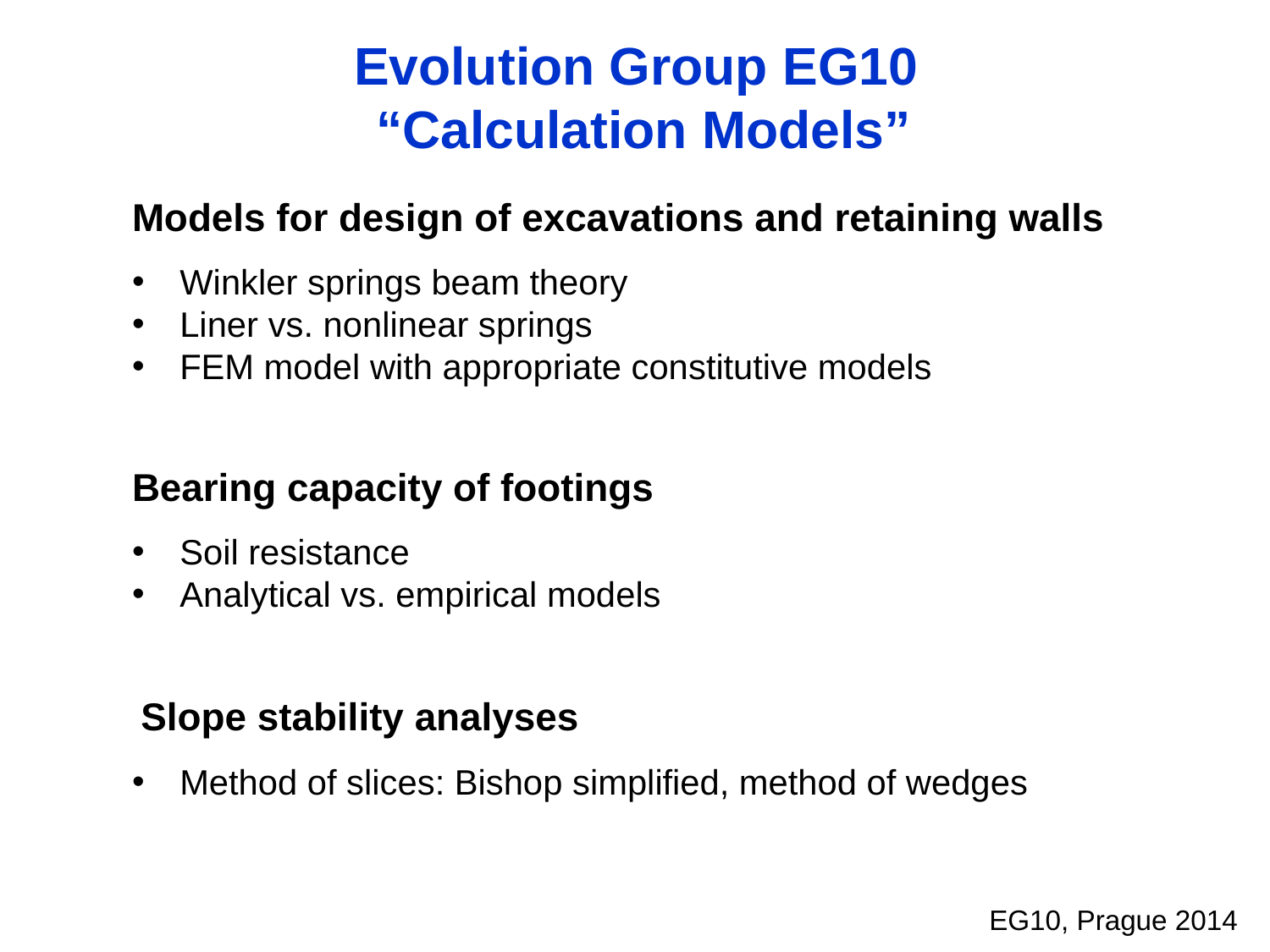

Evolution Group EG10
 “Calculation Models”
Models for design of excavations and retaining walls
Winkler springs beam theory
Liner vs. nonlinear springs
FEM model with appropriate constitutive models
Bearing capacity of footings
Soil resistance
Analytical vs. empirical models
 Slope stability analyses
Method of slices: Bishop simplified, method of wedges
EG10, Prague 2014